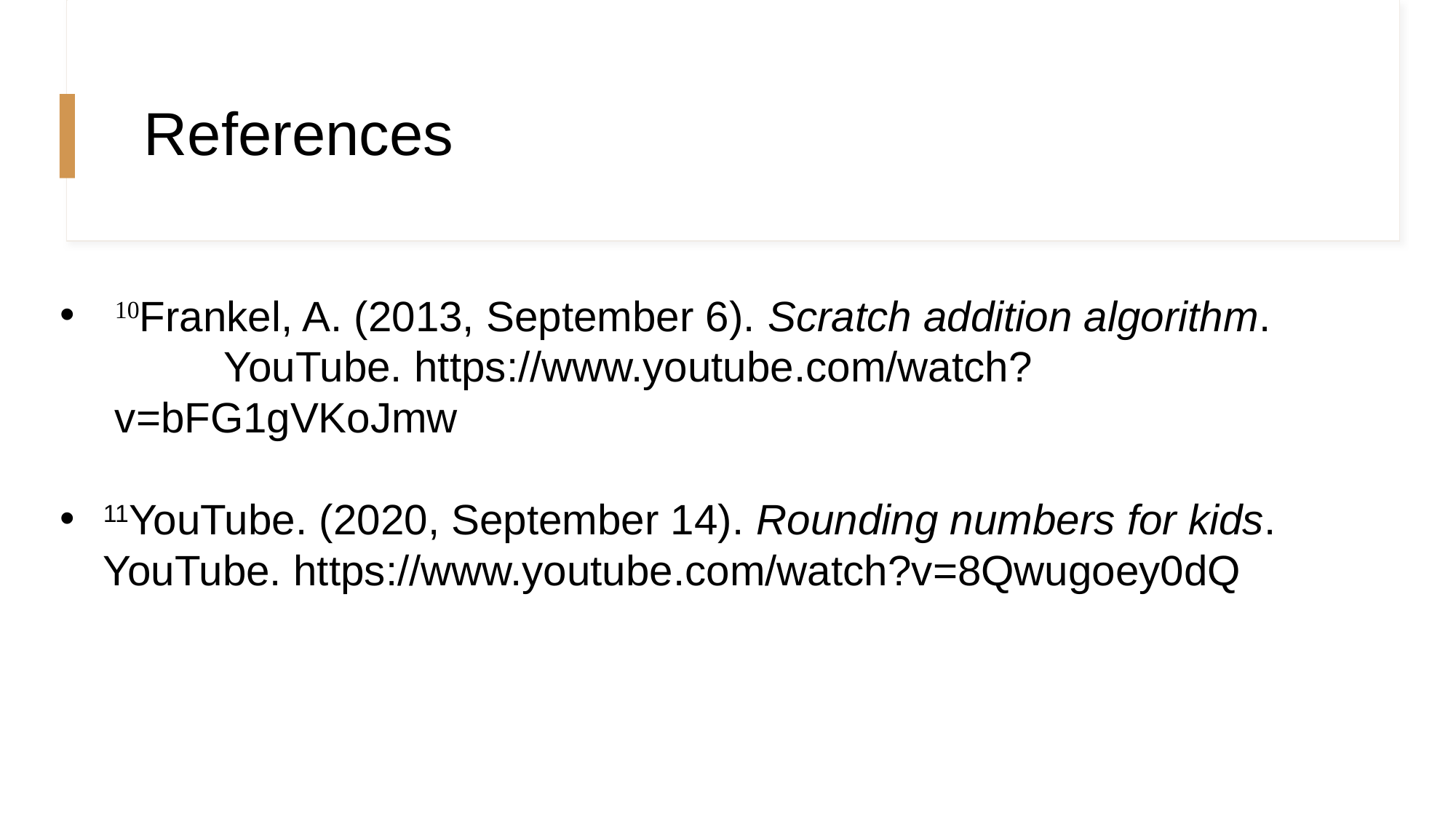

# References
10Frankel, A. (2013, September 6). Scratch addition algorithm. 	YouTube. https://www.youtube.com/watch?v=bFG1gVKoJmw

11YouTube. (2020, September 14). Rounding numbers for kids. 	YouTube. https://www.youtube.com/watch?v=8Qwugoey0dQ